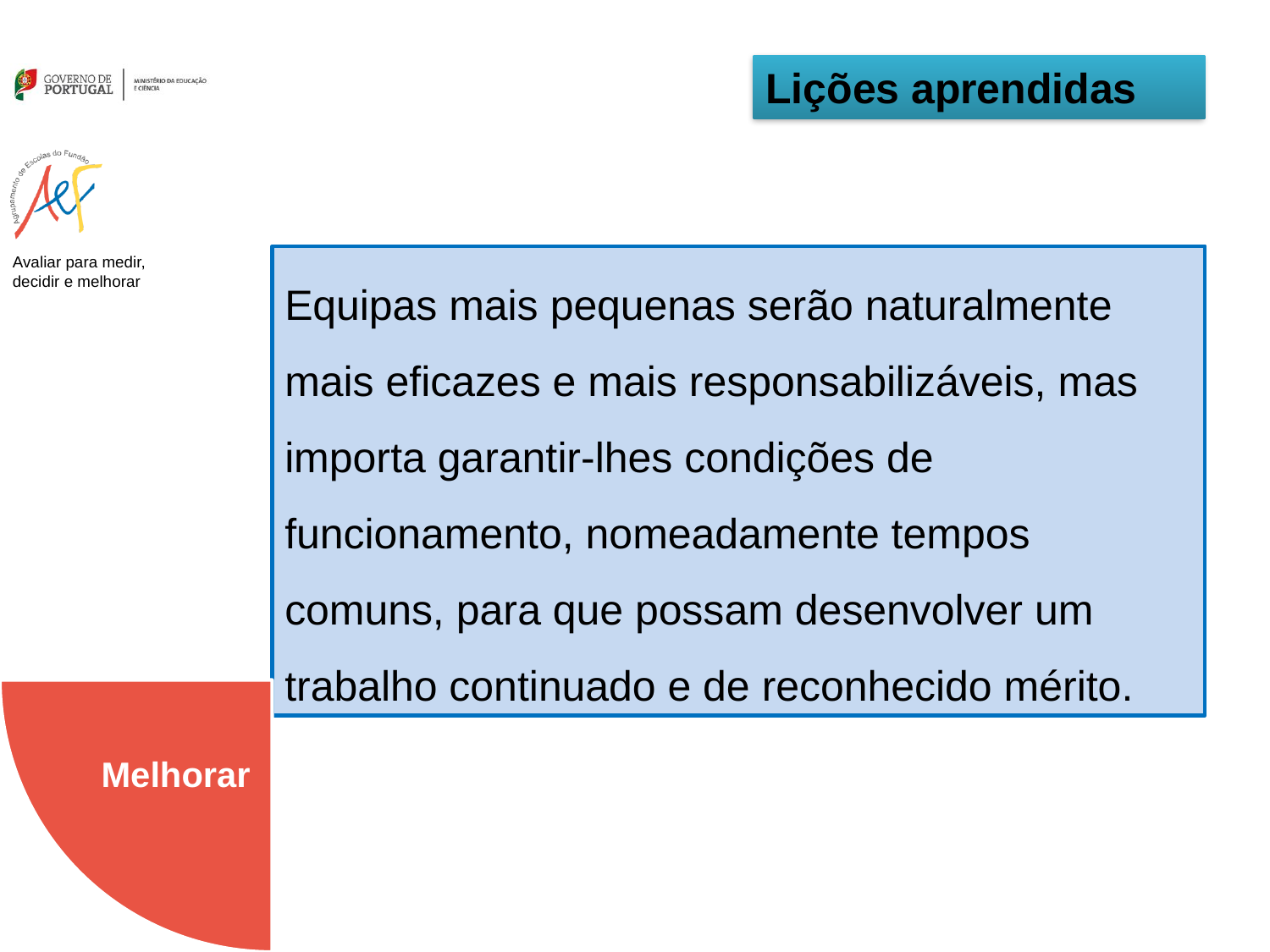

Lições aprendidas
Equipas mais pequenas serão naturalmente mais eficazes e mais responsabilizáveis, mas importa garantir-lhes condições de funcionamento, nomeadamente tempos comuns, para que possam desenvolver um trabalho continuado e de reconhecido mérito.

Melhorar